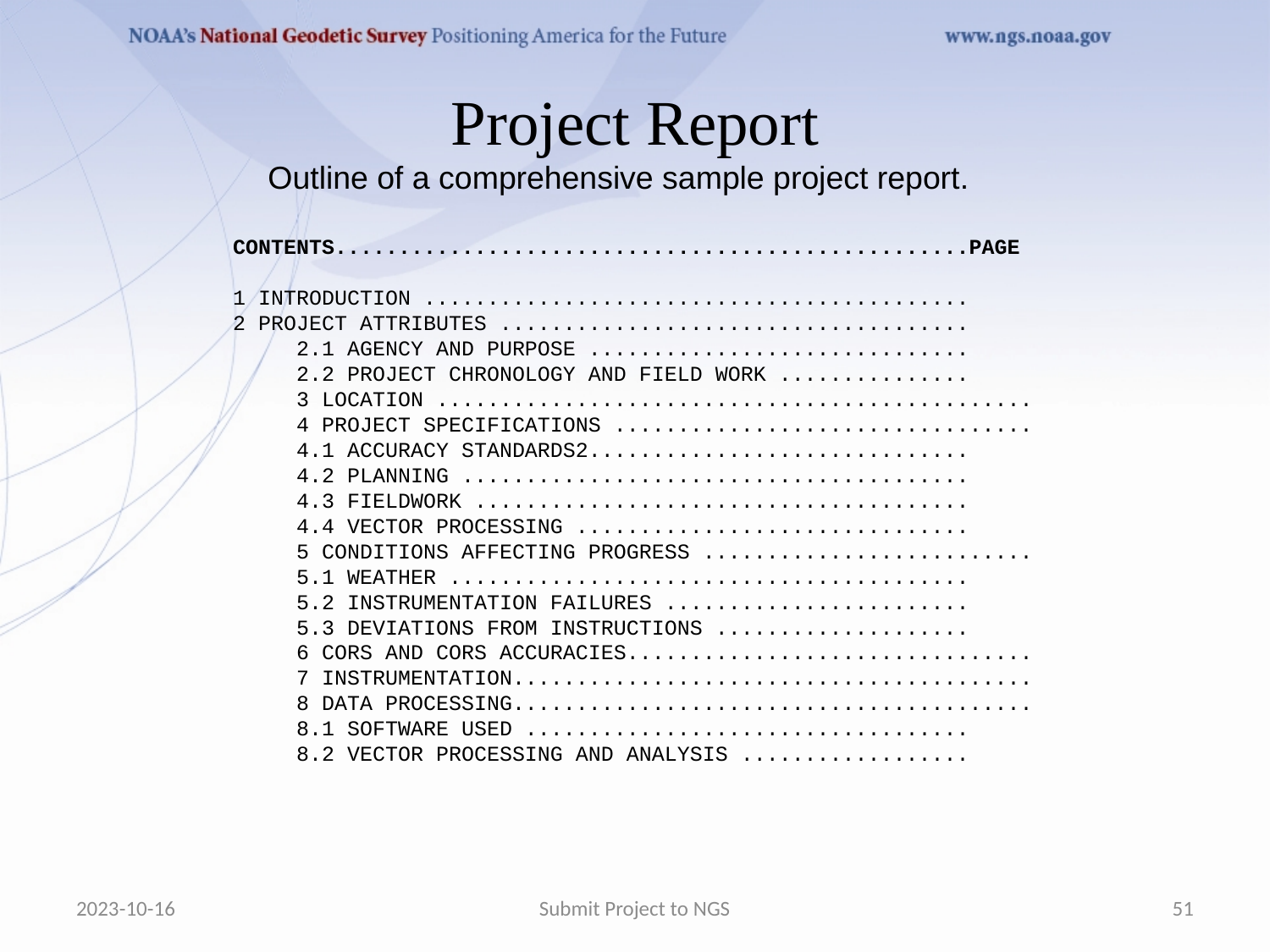

# Project Report
Outline of a comprehensive sample project report.
CONTENTS..................................................PAGE

1 INTRODUCTION ...........................................
2 PROJECT ATTRIBUTES .....................................
2.1 AGENCY AND PURPOSE ..............................
2.2 PROJECT CHRONOLOGY AND FIELD WORK ...............
3 LOCATION ...............................................
4 PROJECT SPECIFICATIONS .................................
4.1 ACCURACY STANDARDS2..............................
4.2 PLANNING ........................................
4.3 FIELDWORK .......................................
4.4 VECTOR PROCESSING ...............................
5 CONDITIONS AFFECTING PROGRESS ..........................
5.1 WEATHER .........................................
5.2 INSTRUMENTATION FAILURES ........................
5.3 DEVIATIONS FROM INSTRUCTIONS ....................
6 CORS AND CORS ACCURACIES................................
7 INSTRUMENTATION.........................................
8 DATA PROCESSING.........................................
8.1 SOFTWARE USED ...................................
8.2 VECTOR PROCESSING AND ANALYSIS ..................
2023-10-16
Submit Project to NGS
51